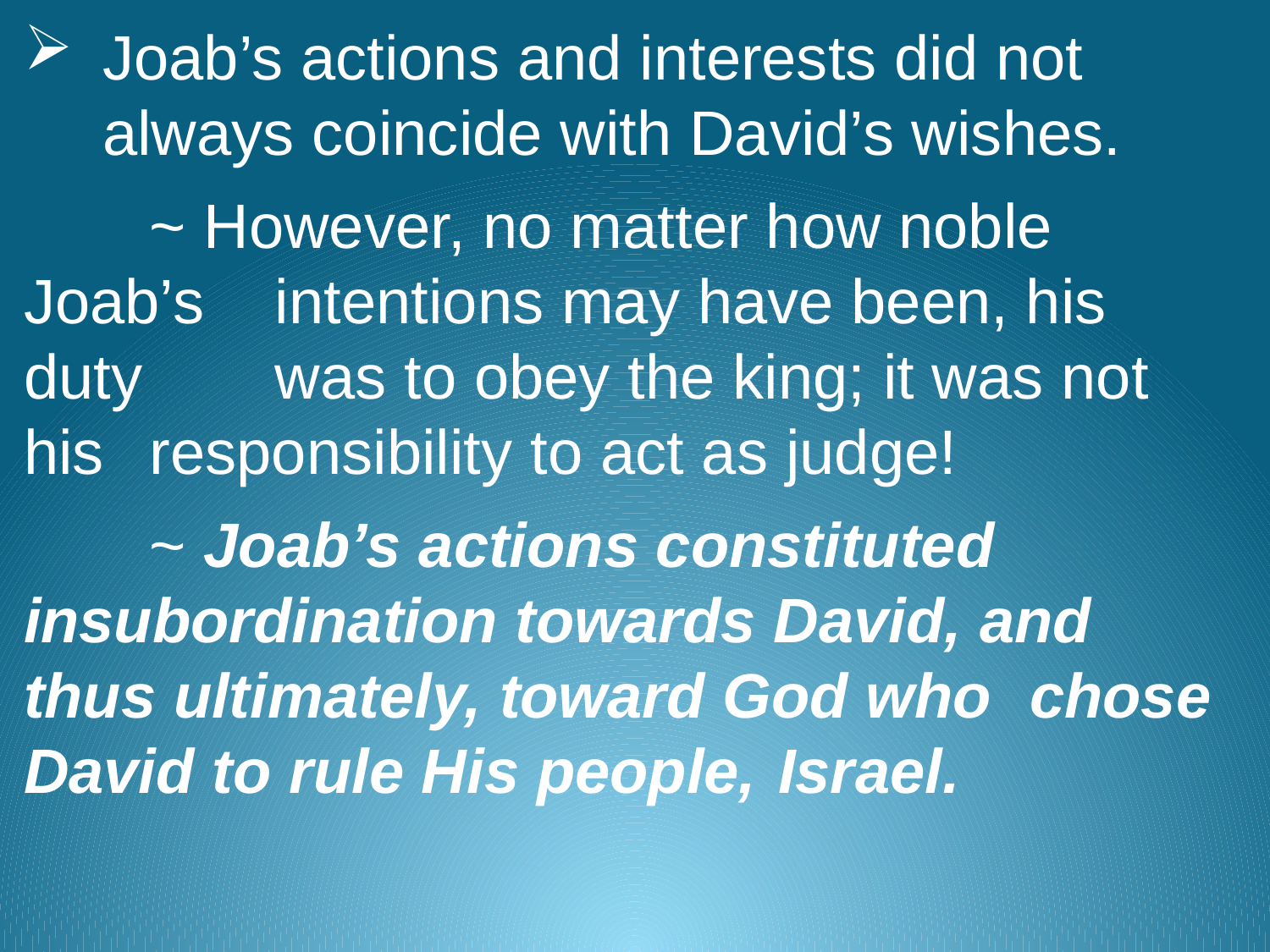

Joab’s actions and interests did not always coincide with David’s wishes.
		~ However, no matter how noble Joab’s 					intentions may have been, his duty 						was to obey the king; it was not his 						responsibility to act as judge!
		~ Joab’s actions constituted 							insubordination towards David, and 					thus ultimately, toward God who 						chose David to rule His people, 						Israel.